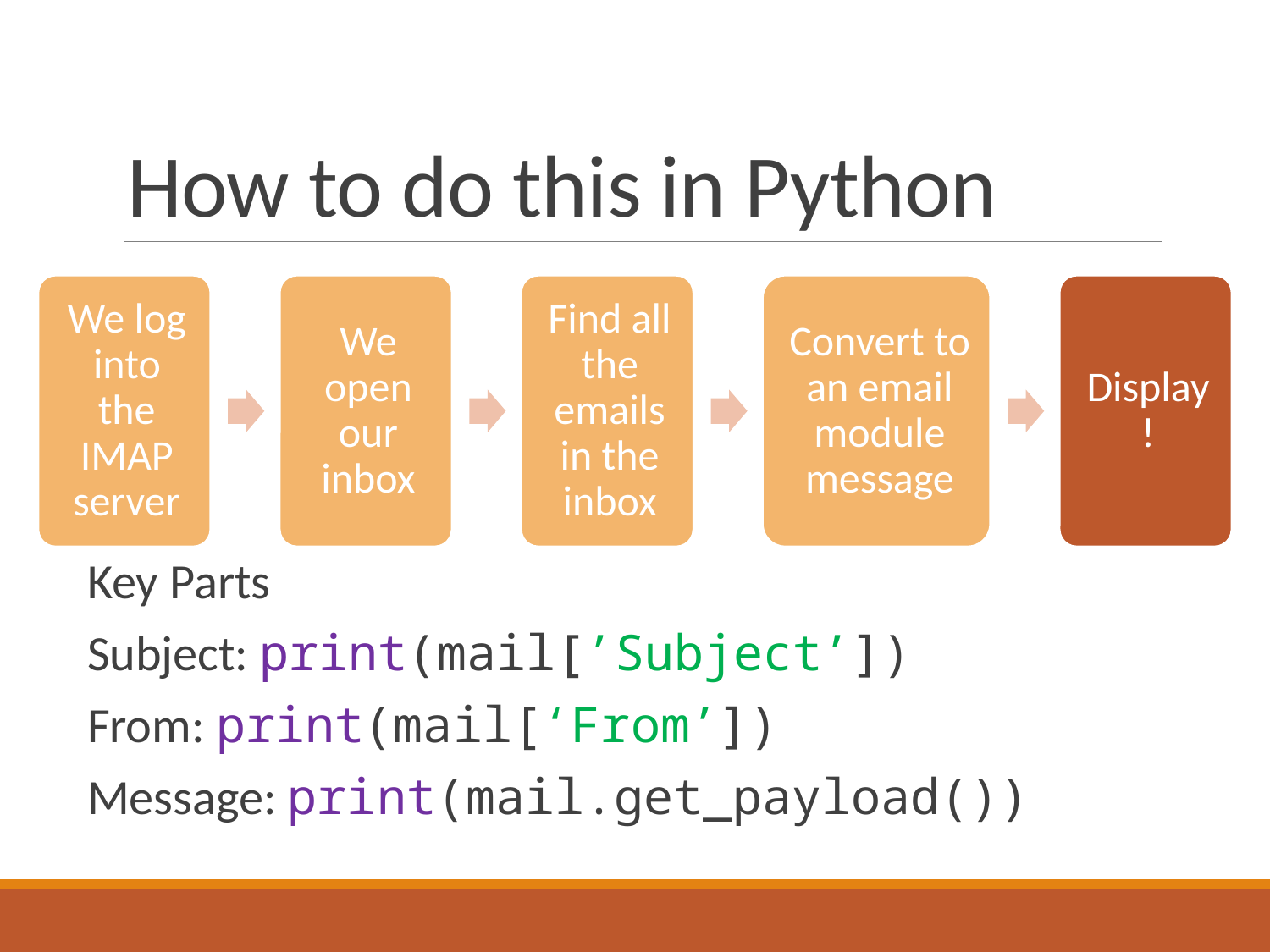

# How to do this in Python
We log into the IMAP server

We open our inbox

Find all the emails in the inbox

Convert to an email module message

Display!
Key Parts
Subject: print(mail[’Subject’])
From: print(mail[‘From’])
Message: print(mail.get_payload())